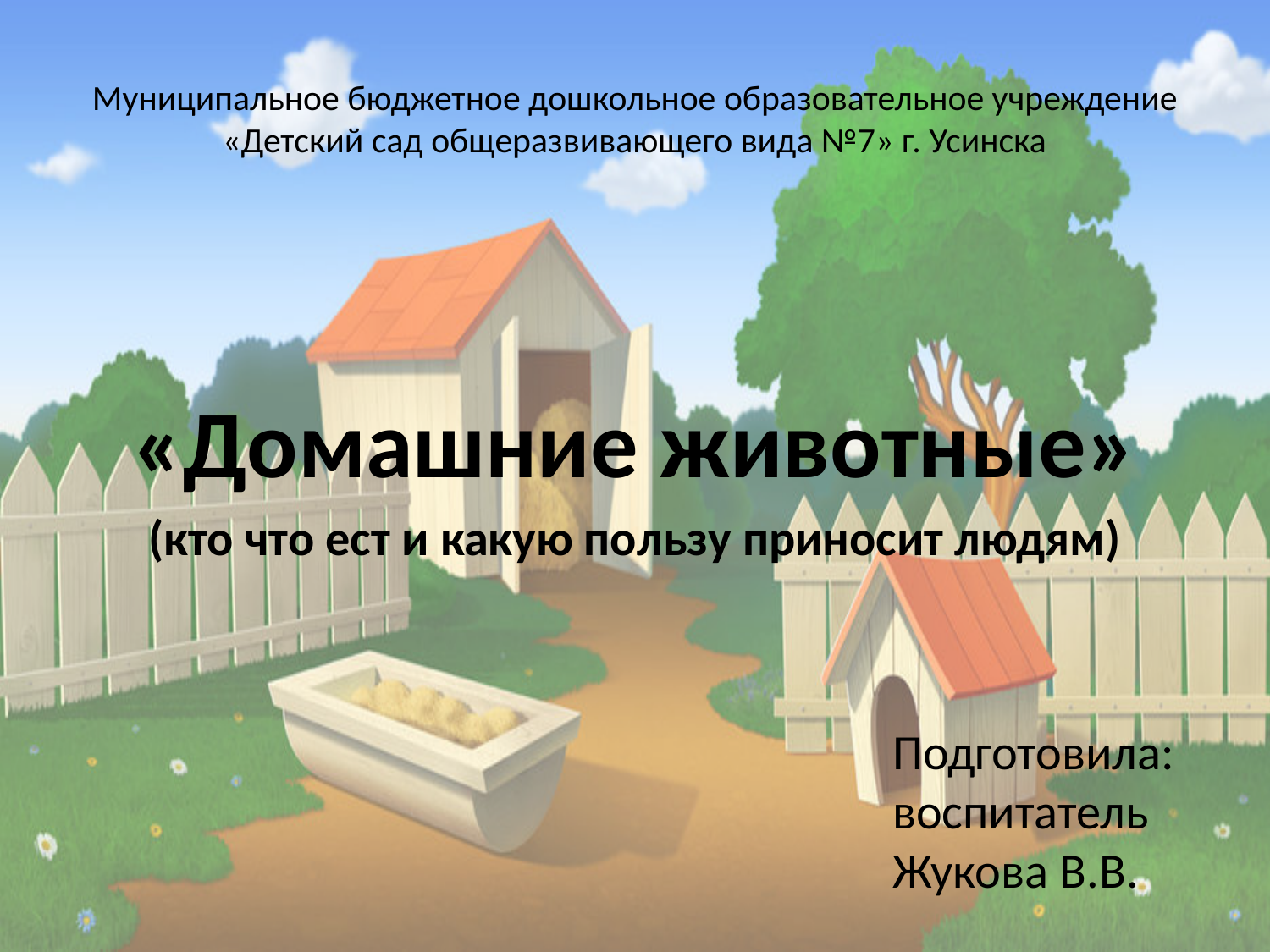

# Муниципальное бюджетное дошкольное образовательное учреждение «Детский сад общеразвивающего вида №7» г. Усинска
«Домашние животные»
(кто что ест и какую пользу приносит людям)

Подготовила:
воспитатель
Жукова В.В.